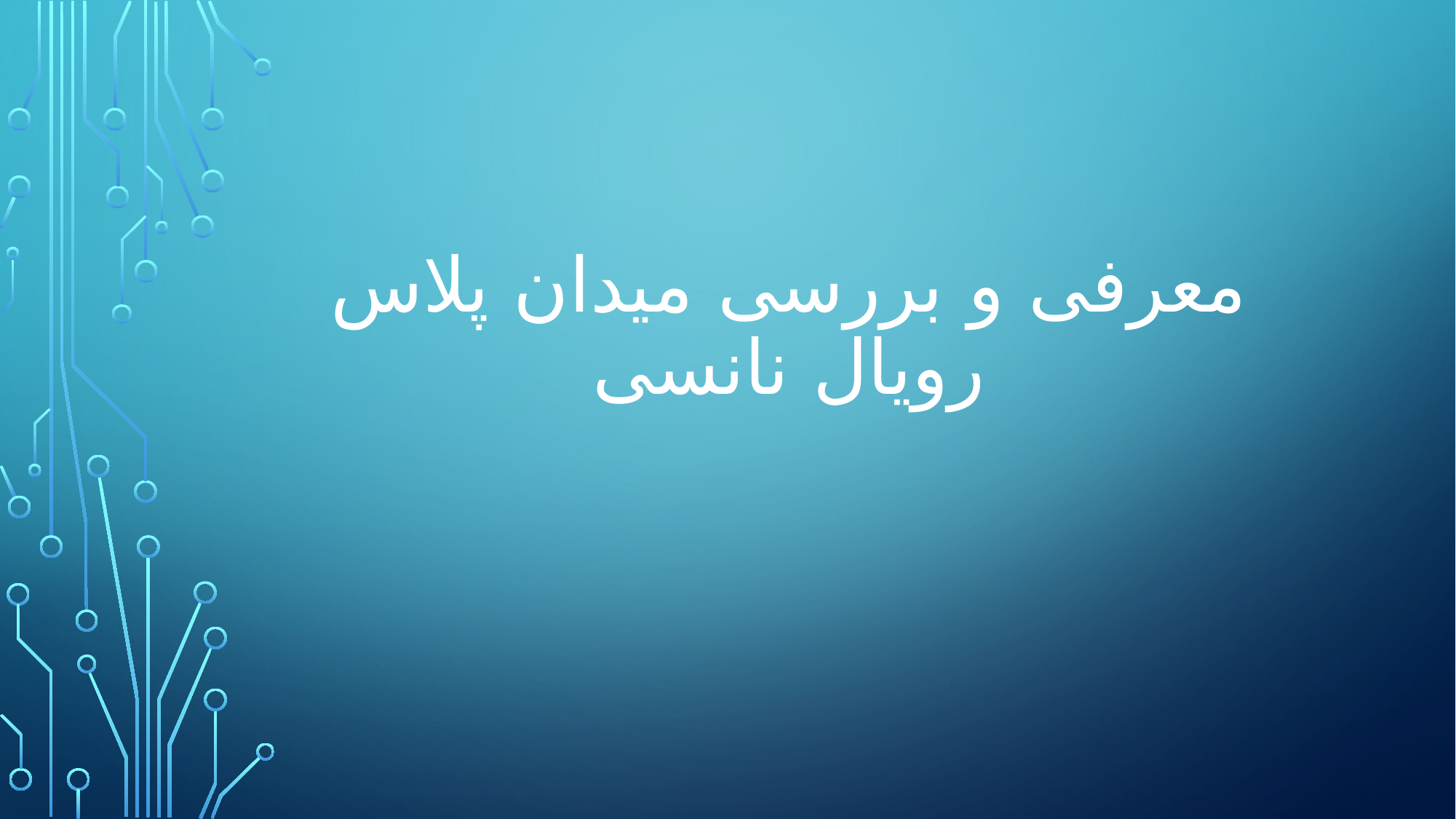

# معرفی و بررسی میدان پلاس رویال نانسی